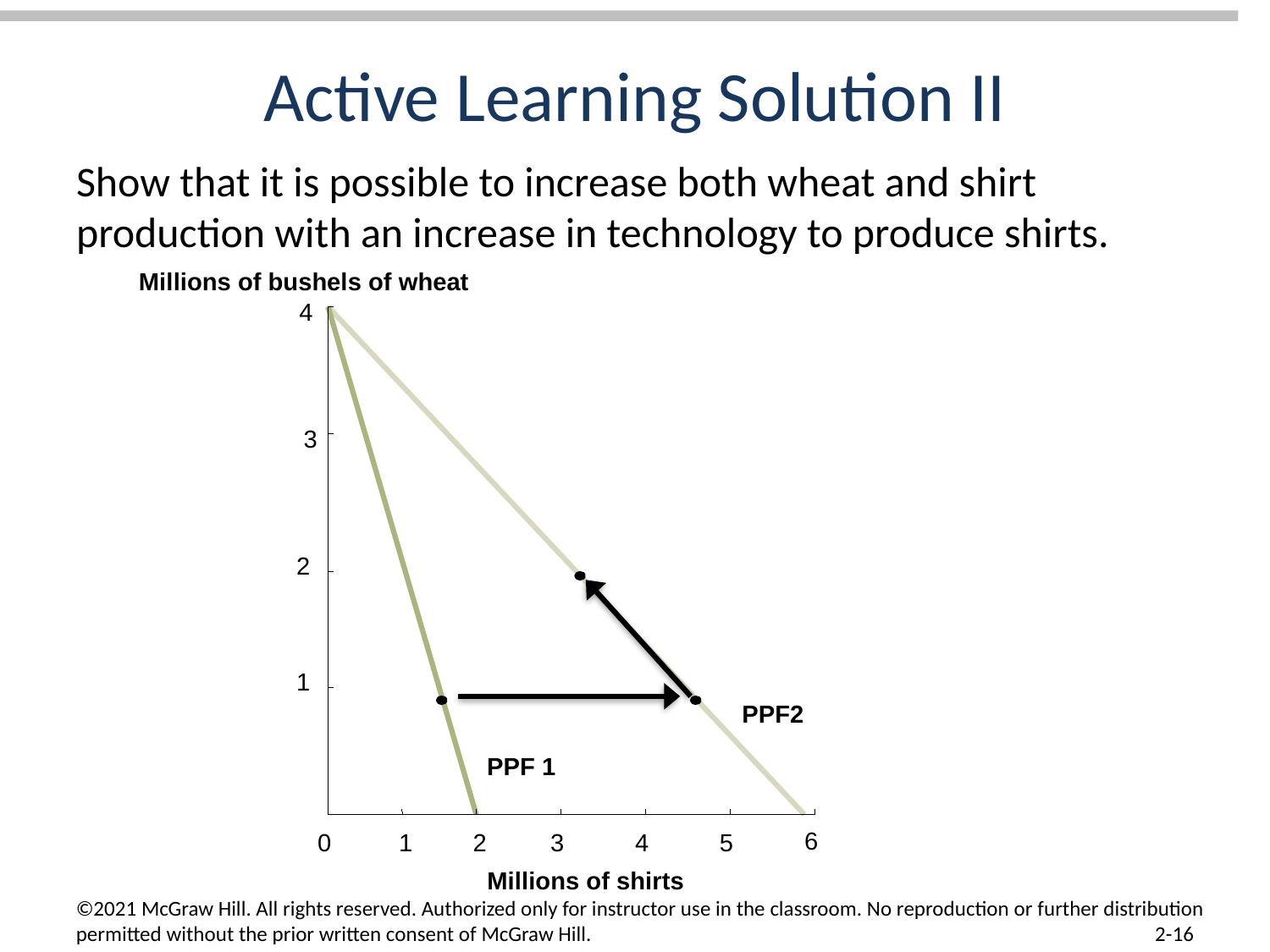

# Active Learning Solution II
Show that it is possible to increase both wheat and shirt production with an increase in technology to produce shirts.
Millions of bushels of wheat
4

3

2

1

PPF2
PPF 1

6
0
1
2
3
4
5
Millions of shirts